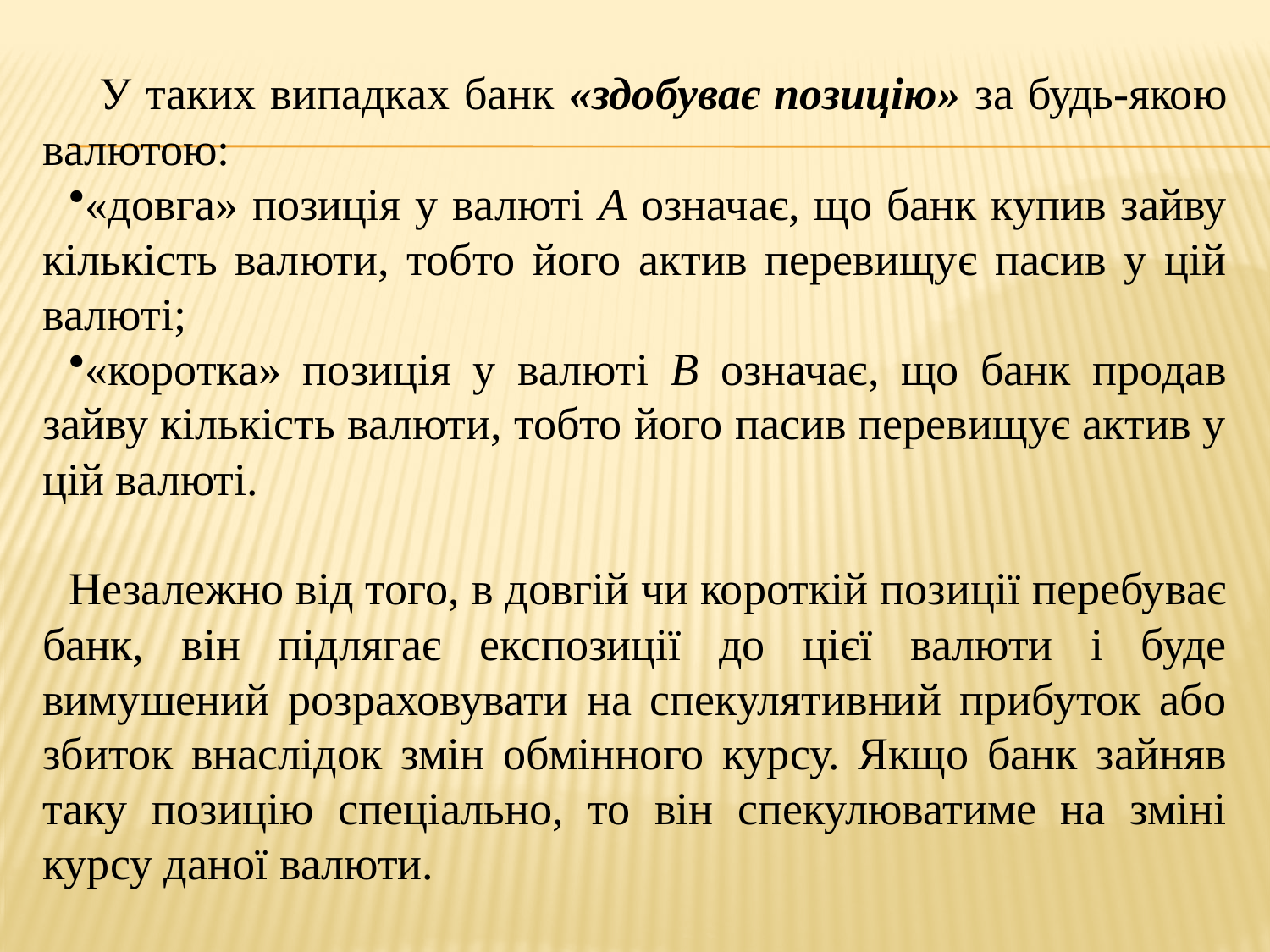

У таких випадках банк «здобуває позицію» за будь-якою валютою:
«довга» позиція у валюті А означає, що банк купив зайву кількість валюти, тобто його актив перевищує пасив у цій валюті;
«коротка» позиція у валюті В означає, що банк продав зайву кількість валюти, тобто його пасив перевищує актив у цій валюті.

Незалежно від того, в довгій чи короткій позиції перебуває банк, він підлягає експозиції до цієї валюти і буде вимушений розраховувати на спекулятивний прибуток або збиток внаслідок змін обмінного курсу. Якщо банк зайняв таку позицію спеціально, то він спекулюватиме на зміні курсу даної валюти.